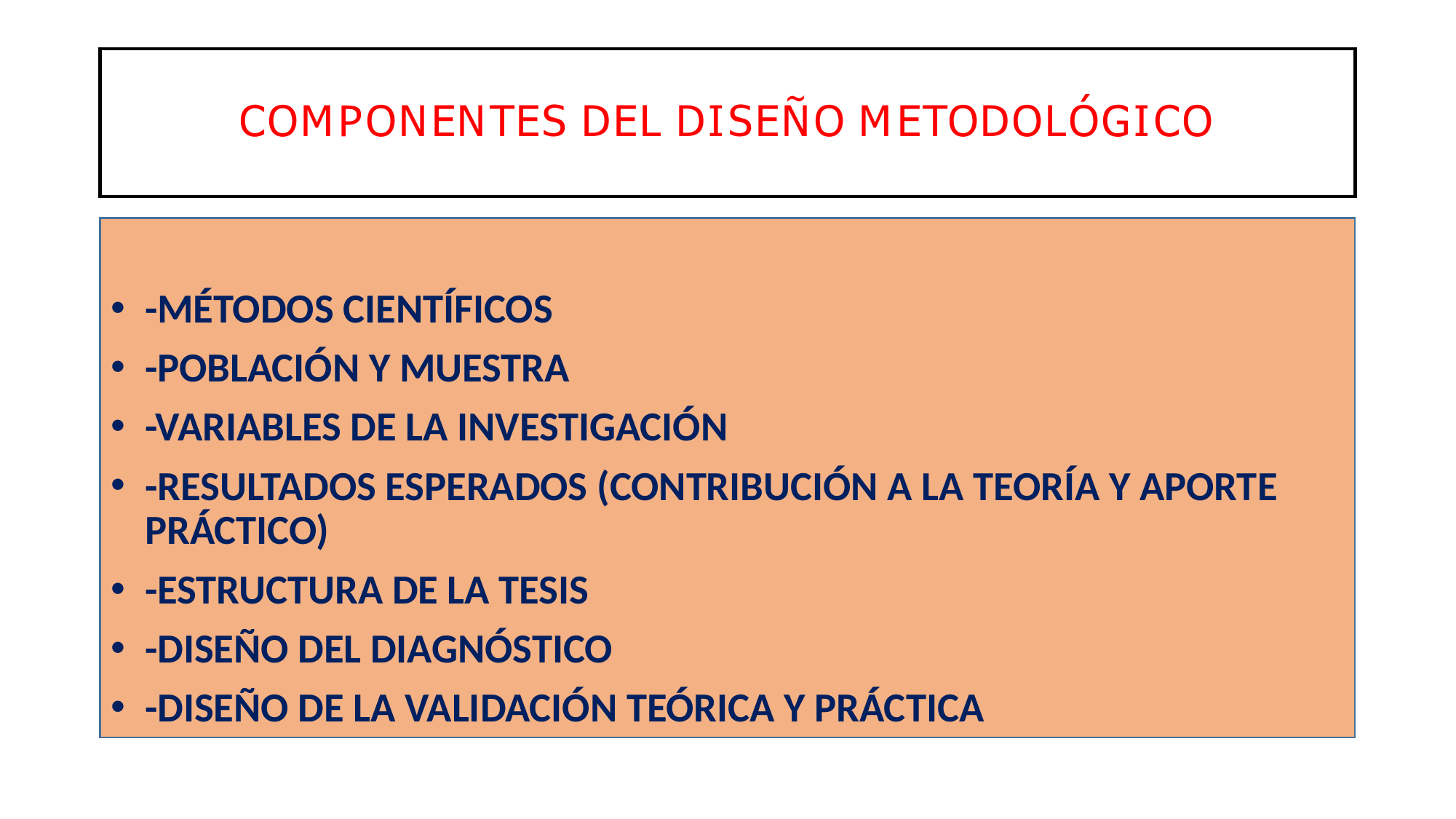

# COMPONENTES DEL DISEÑO METODOLÓGICO

-MÉTODOS CIENTÍFICOS
-POBLACIÓN Y MUESTRA
-VARIABLES DE LA INVESTIGACIÓN
-RESULTADOS ESPERADOS (CONTRIBUCIÓN A LA TEORÍA Y APORTE PRÁCTICO)
-ESTRUCTURA DE LA TESIS
-DISEÑO DEL DIAGNÓSTICO
-DISEÑO DE LA VALIDACIÓN TEÓRICA Y PRÁCTICA